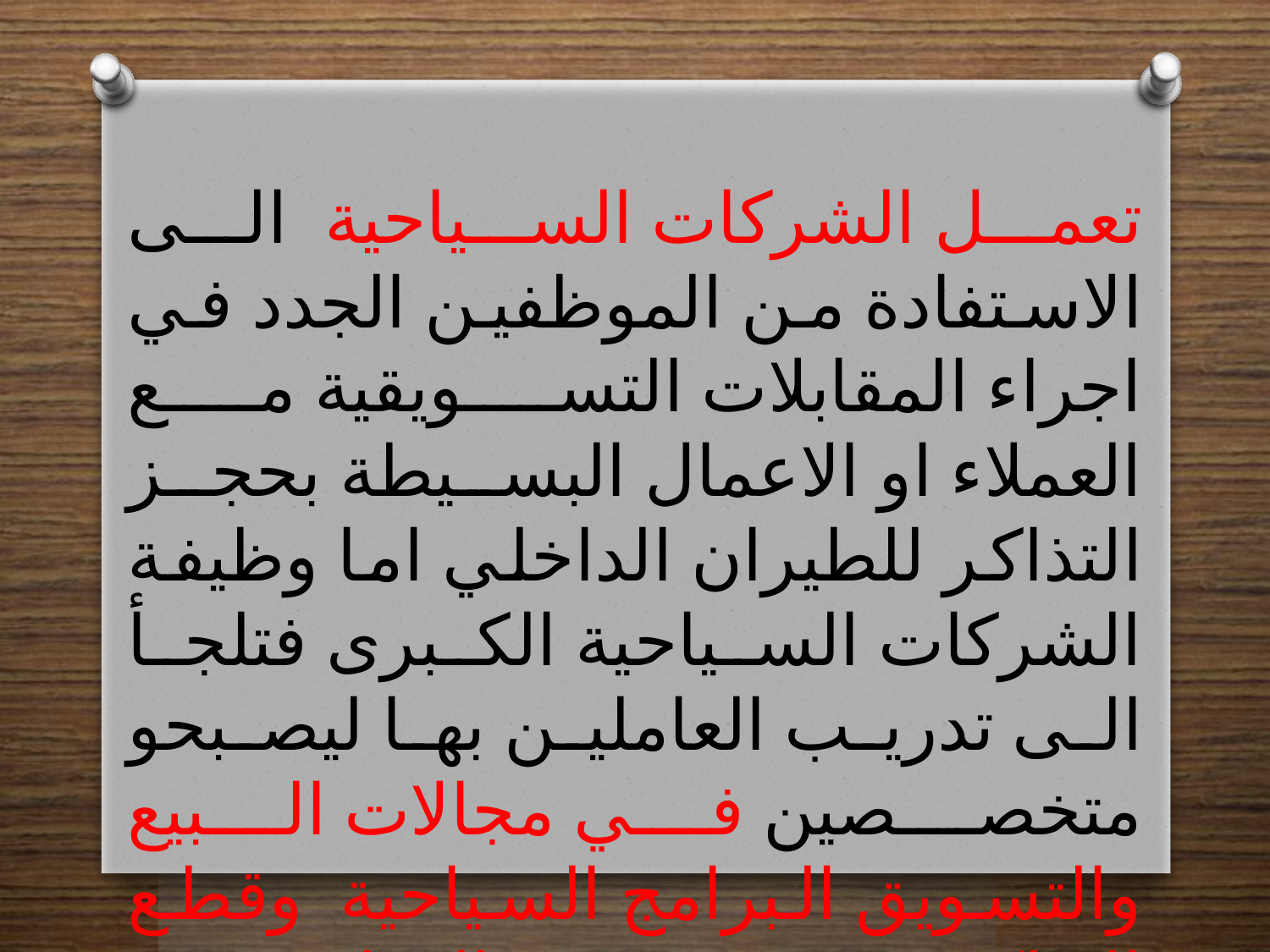

تعمل الشركات السياحية  الى الاستفادة من الموظفين الجدد في اجراء المقابلات التسويقية مع العملاء او الاعمال البسيطة بحجز التذاكر للطيران الداخلي اما وظيفة الشركات السياحية الكبرى فتلجأ الى تدريب العاملين بها ليصبحو متخصصين في مجالات البيع والتسويق البرامج السياحية  وقطع التذاكر حيث تستعين بالقدامى من الموظفين .